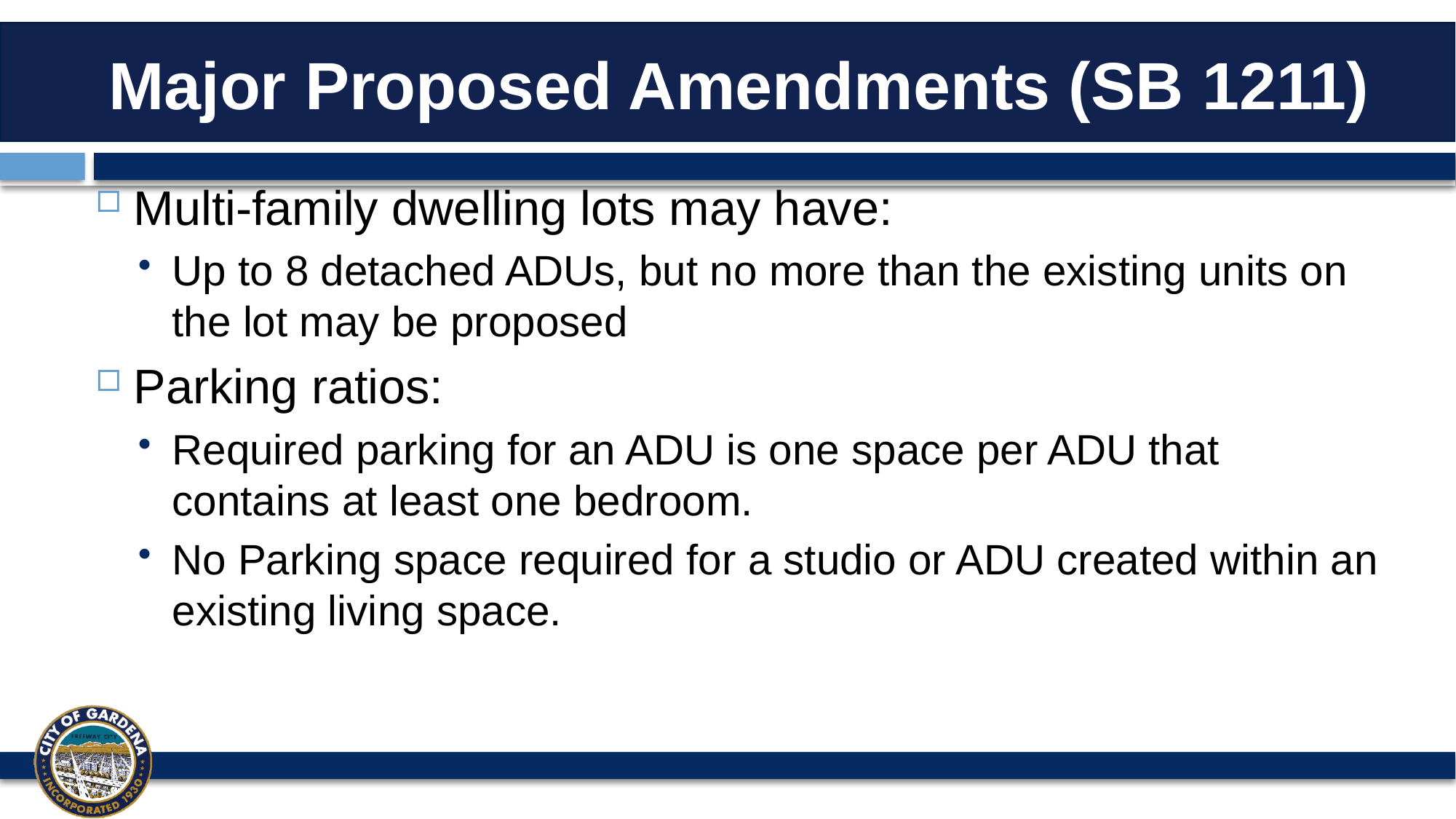

Major Proposed Amendments (SB 1211)
Multi-family dwelling lots may have:
Up to 8 detached ADUs, but no more than the existing units on the lot may be proposed
Parking ratios:
Required parking for an ADU is one space per ADU that contains at least one bedroom.
No Parking space required for a studio or ADU created within an existing living space.